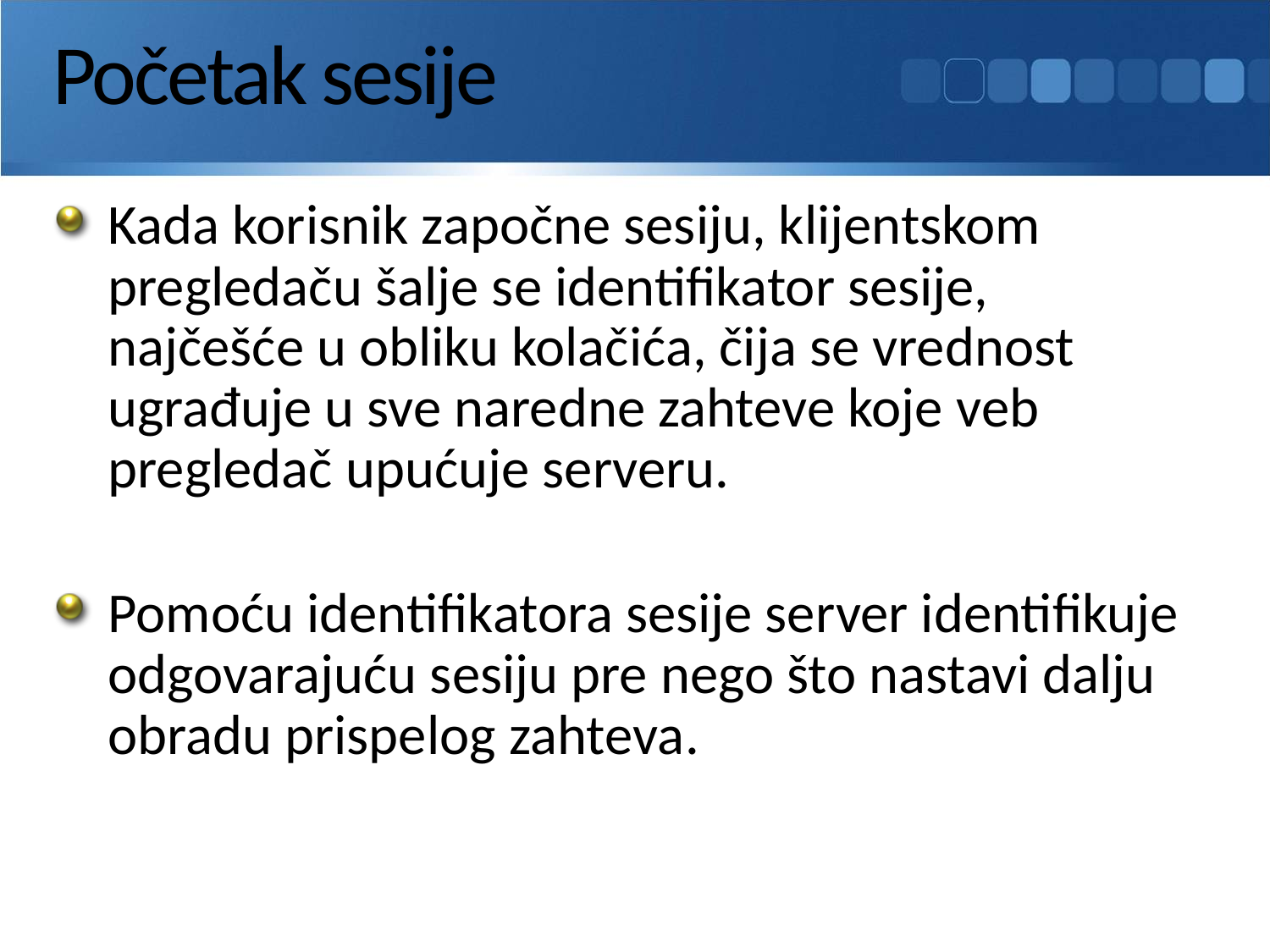

# Početak sesije
Kada korisnik započne sesiju, klijentskom pregledaču šalje se identifikator sesije,
najčešće u obliku kolačića, čija se vrednost ugrađuje u sve naredne zahteve koje veb pregledač upućuje serveru.

Pomoću identifikatora sesije server identifikuje odgovarajuću sesiju pre nego što nastavi dalju obradu prispelog zahteva.